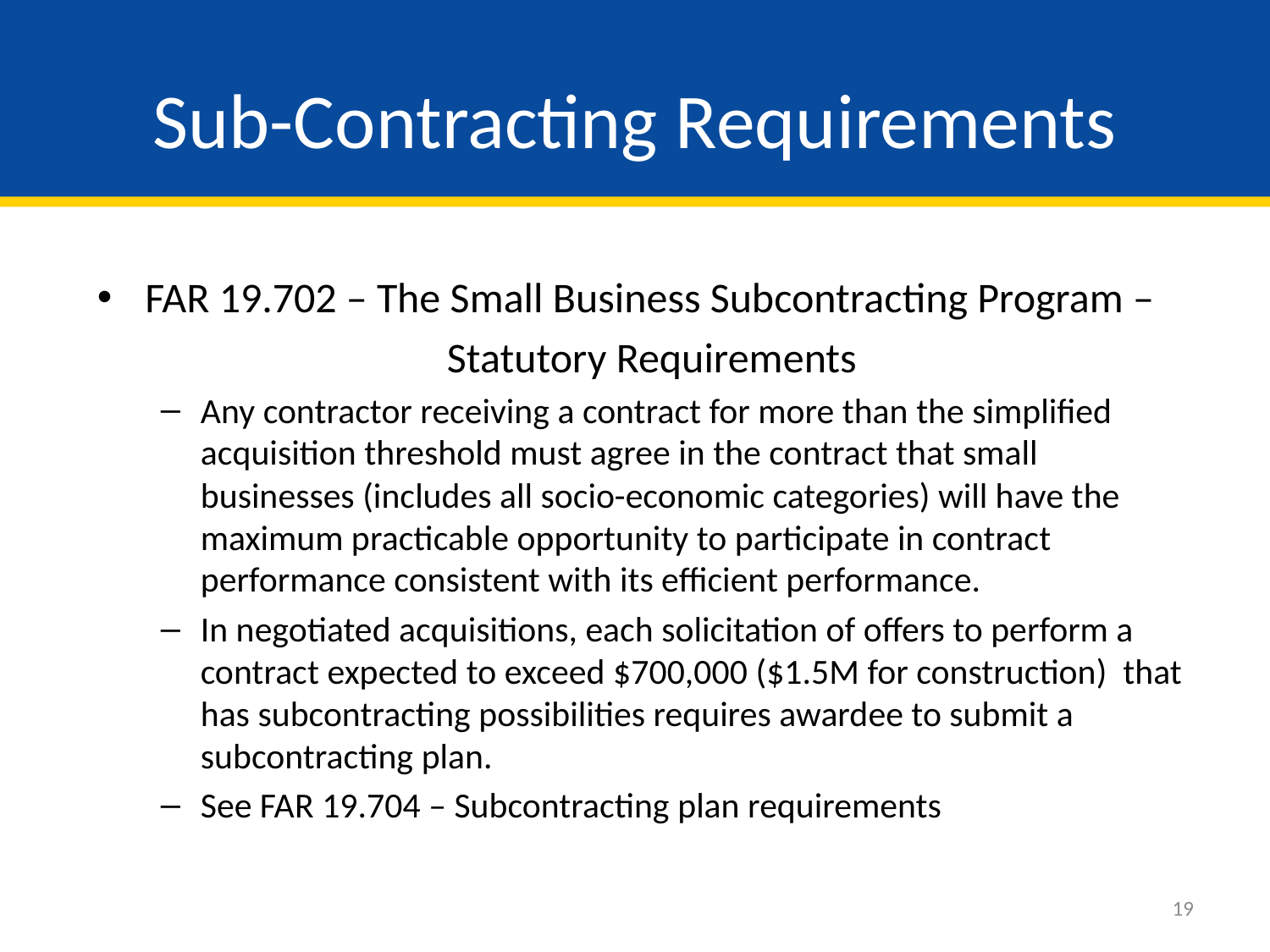

# Sub-Contracting Requirements
FAR 19.702 – The Small Business Subcontracting Program –
		    Statutory Requirements
Any contractor receiving a contract for more than the simplified acquisition threshold must agree in the contract that small businesses (includes all socio-economic categories) will have the maximum practicable opportunity to participate in contract performance consistent with its efficient performance.
In negotiated acquisitions, each solicitation of offers to perform a contract expected to exceed $700,000 ($1.5M for construction)  that has subcontracting possibilities requires awardee to submit a subcontracting plan.
See FAR 19.704 – Subcontracting plan requirements

19